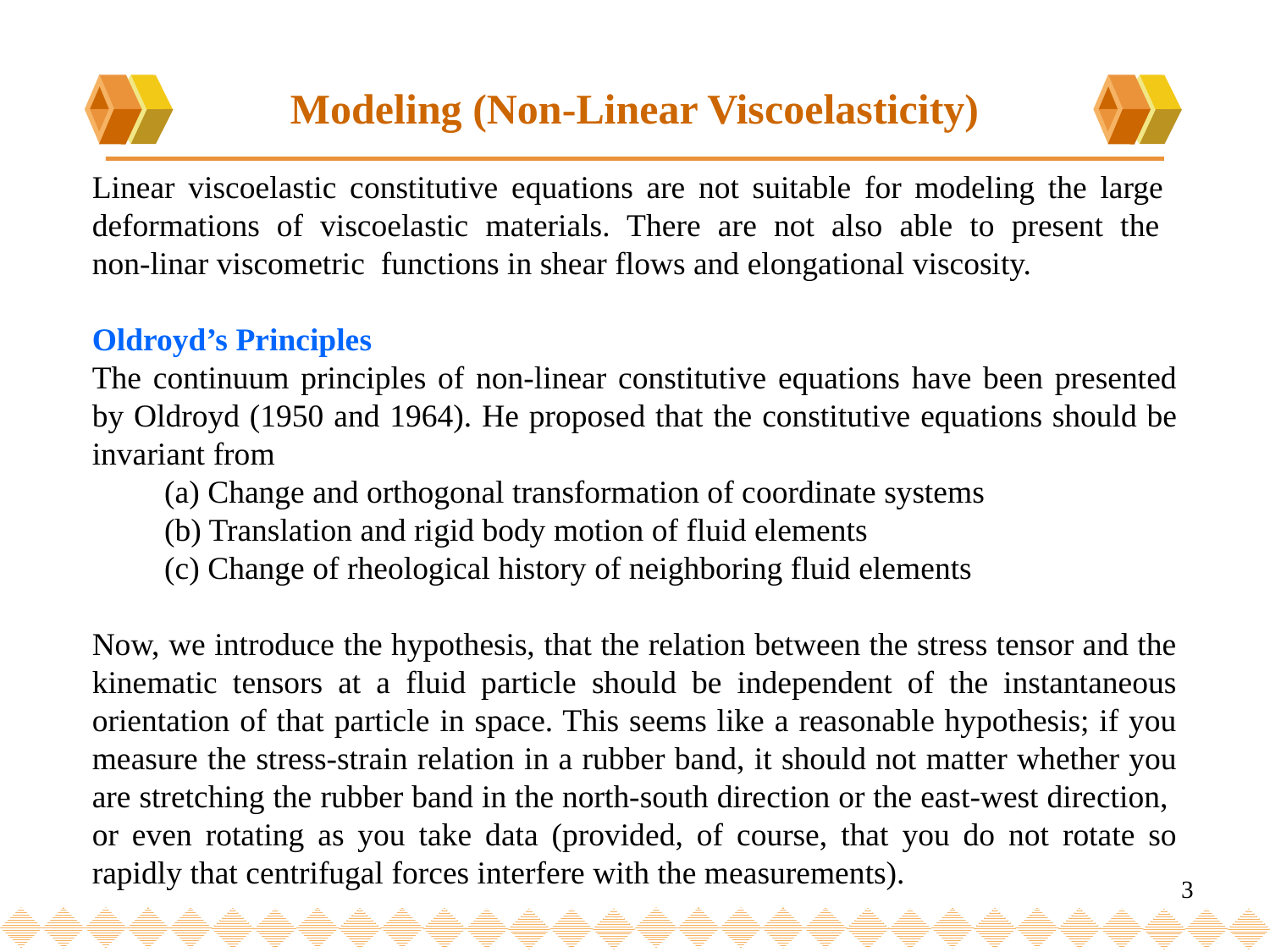

# Modeling (Non-Linear Viscoelasticity)
Linear viscoelastic constitutive equations are not suitable for modeling the large
deformations of viscoelastic materials. There are not also able to present the
non-linar viscometric  functions in shear flows and elongational viscosity.

Oldroyd’s Principles
The continuum principles of non-linear constitutive equations have been presented
by Oldroyd (1950 and 1964). He proposed that the constitutive equations should be
invariant from
         (a) Change and orthogonal transformation of coordinate systems
         (b) Translation and rigid body motion of fluid elements
         (c) Change of rheological history of neighboring fluid elements

Now, we introduce the hypothesis, that the relation between the stress tensor and the kinematic tensors at a fluid particle should be independent of the instantaneous
orientation of that particle in space. This seems like a reasonable hypothesis; if you measure the stress-strain relation in a rubber band, it should not matter whether you
are stretching the rubber band in the north-south direction or the east-west direction,
or even rotating as you take data (provided, of course, that you do not rotate so
rapidly that centrifugal forces interfere with the measurements).
3